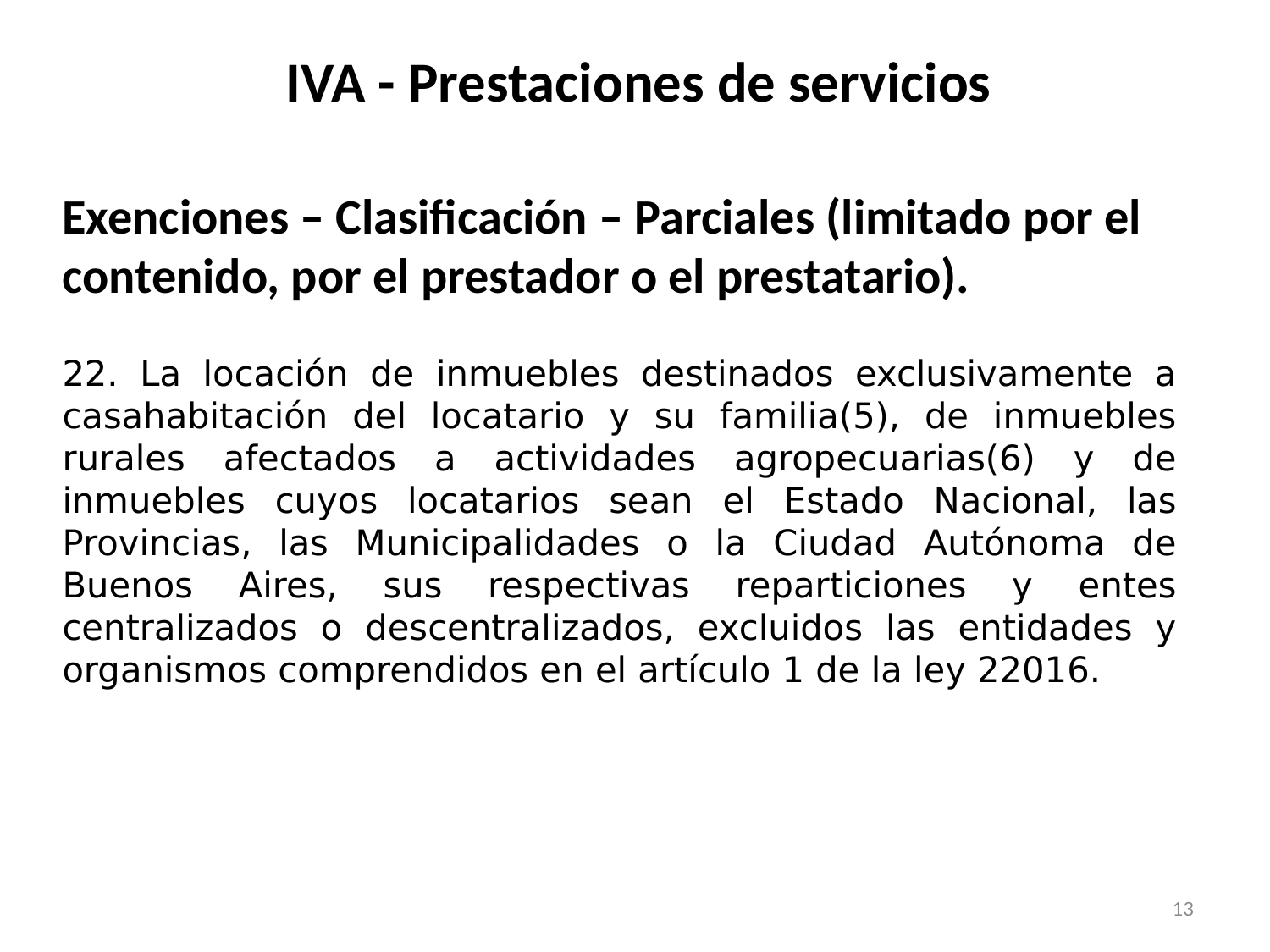

# IVA - Prestaciones de servicios
Exenciones – Clasificación – Parciales (limitado por el contenido, por el prestador o el prestatario).

22. La locación de inmuebles destinados exclusivamente a casahabitación del locatario y su familia(5), de inmuebles rurales afectados a actividades agropecuarias(6) y de inmuebles cuyos locatarios sean el Estado Nacional, las Provincias, las Municipalidades o la Ciudad Autónoma de Buenos Aires, sus respectivas reparticiones y entes centralizados o descentralizados, excluidos las entidades y organismos comprendidos en el artículo 1 de la ley 22016.

13